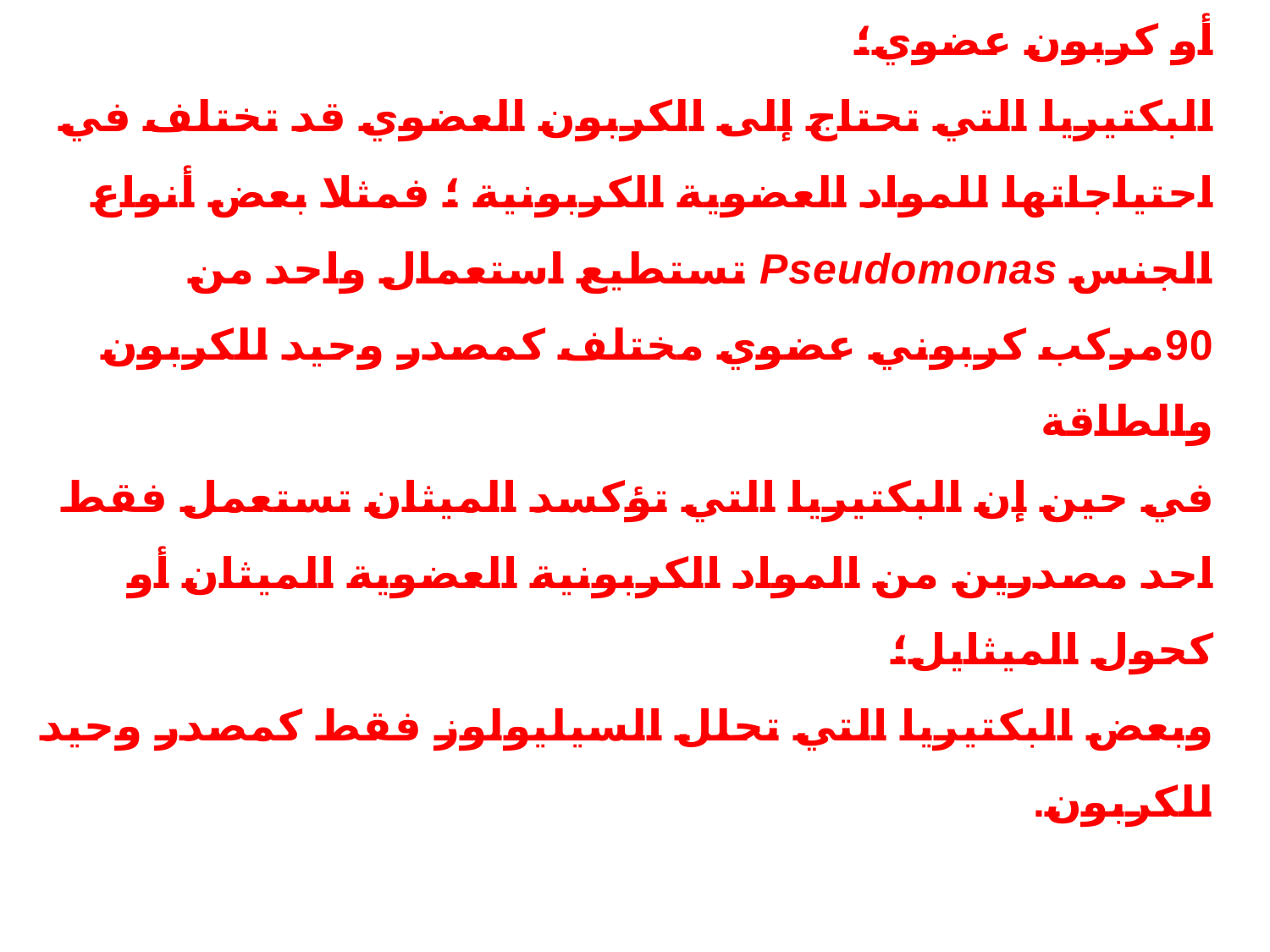

فمصدر الكربون قد يكون عبارة عن ثاني أكسيد الكربون أو كربون عضوي؛
البكتيريا التي تحتاج إلى الكربون العضوي قد تختلف في احتياجاتها للمواد العضوية الكربونية ؛ فمثلا بعض أنواع الجنس Pseudomonas تستطيع استعمال واحد من 90مركب كربوني عضوي مختلف كمصدر وحيد للكربون والطاقة
في حين إن البكتيريا التي تؤكسد الميثان تستعمل فقط احد مصدرين من المواد الكربونية العضوية الميثان أو كحول الميثايل؛
وبعض البكتيريا التي تحلل السيليولوز فقط كمصدر وحيد للكربون.